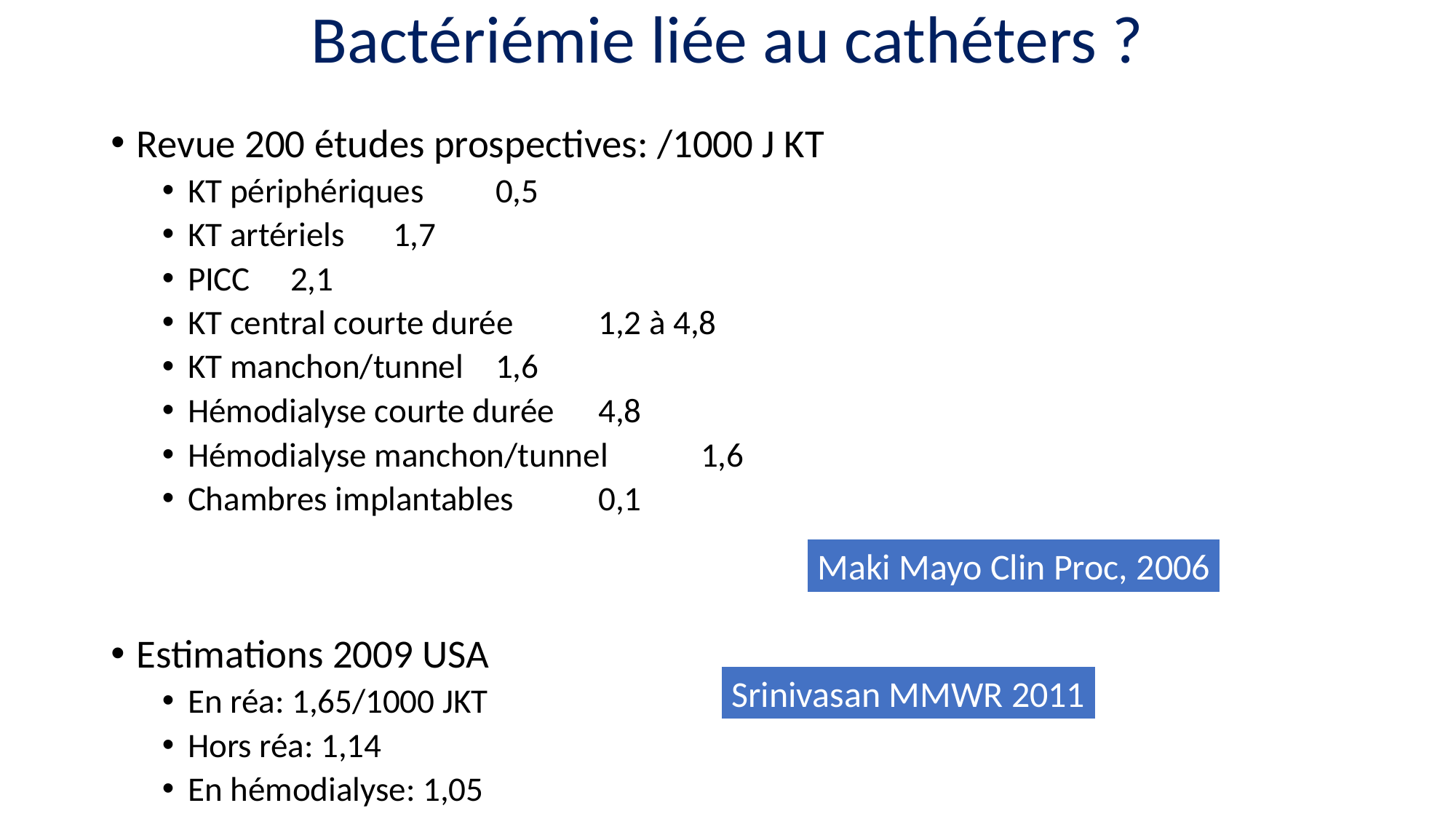

Bactériémie liée au cathéters ?
Revue 200 études prospectives: /1000 J KT
KT périphériques			0,5
KT artériels				1,7
PICC					2,1
KT central courte durée			1,2 à 4,8
KT manchon/tunnel			1,6
Hémodialyse courte durée		4,8
Hémodialyse manchon/tunnel		1,6
Chambres implantables			0,1

Estimations 2009 USA
En réa: 1,65/1000 JKT
Hors réa: 1,14
En hémodialyse: 1,05
Maki Mayo Clin Proc, 2006
Srinivasan MMWR 2011